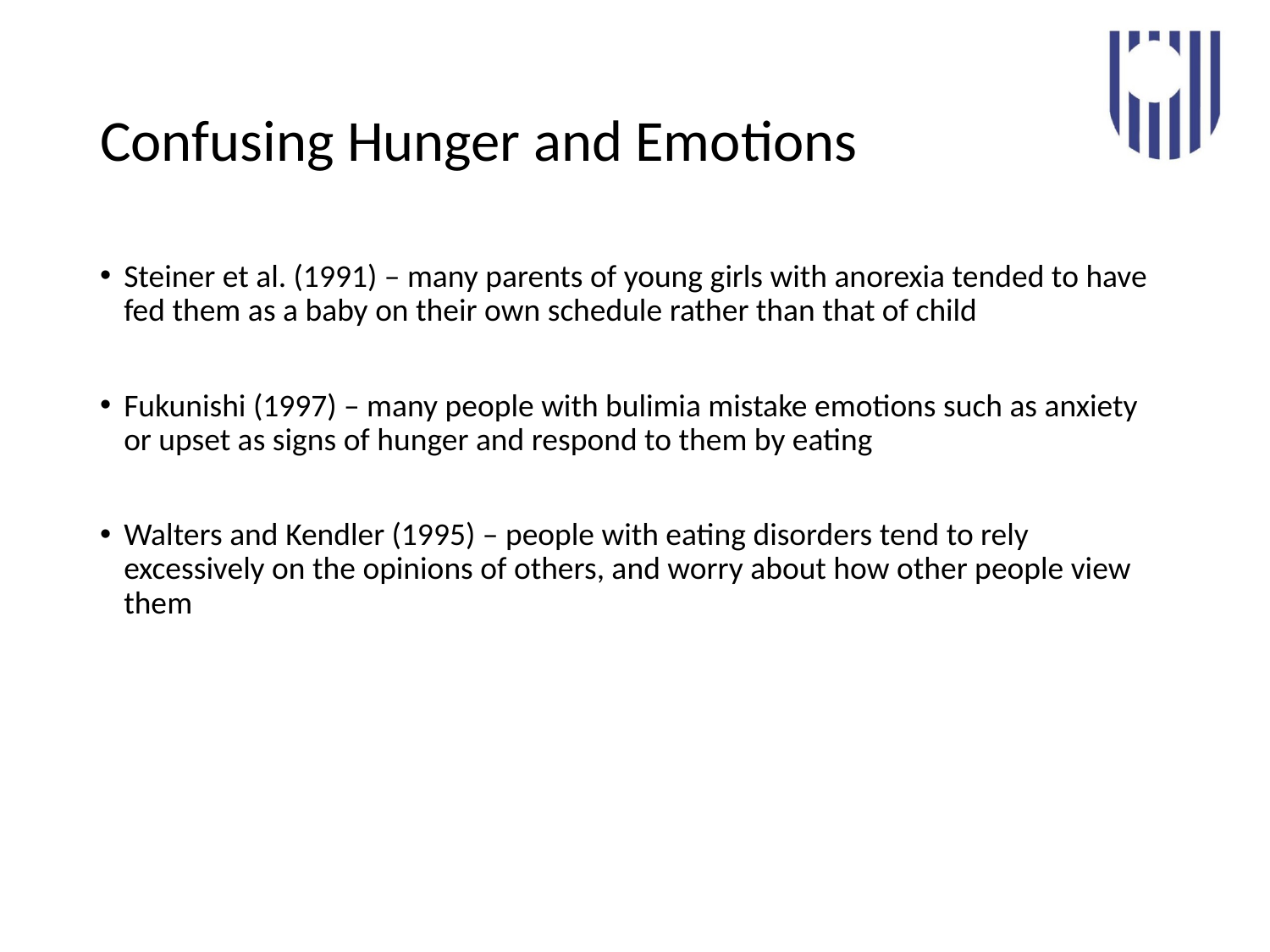

# Confusing Hunger and Emotions
Steiner et al. (1991) – many parents of young girls with anorexia tended to have fed them as a baby on their own schedule rather than that of child

Fukunishi (1997) – many people with bulimia mistake emotions such as anxiety or upset as signs of hunger and respond to them by eating

Walters and Kendler (1995) – people with eating disorders tend to rely excessively on the opinions of others, and worry about how other people view them